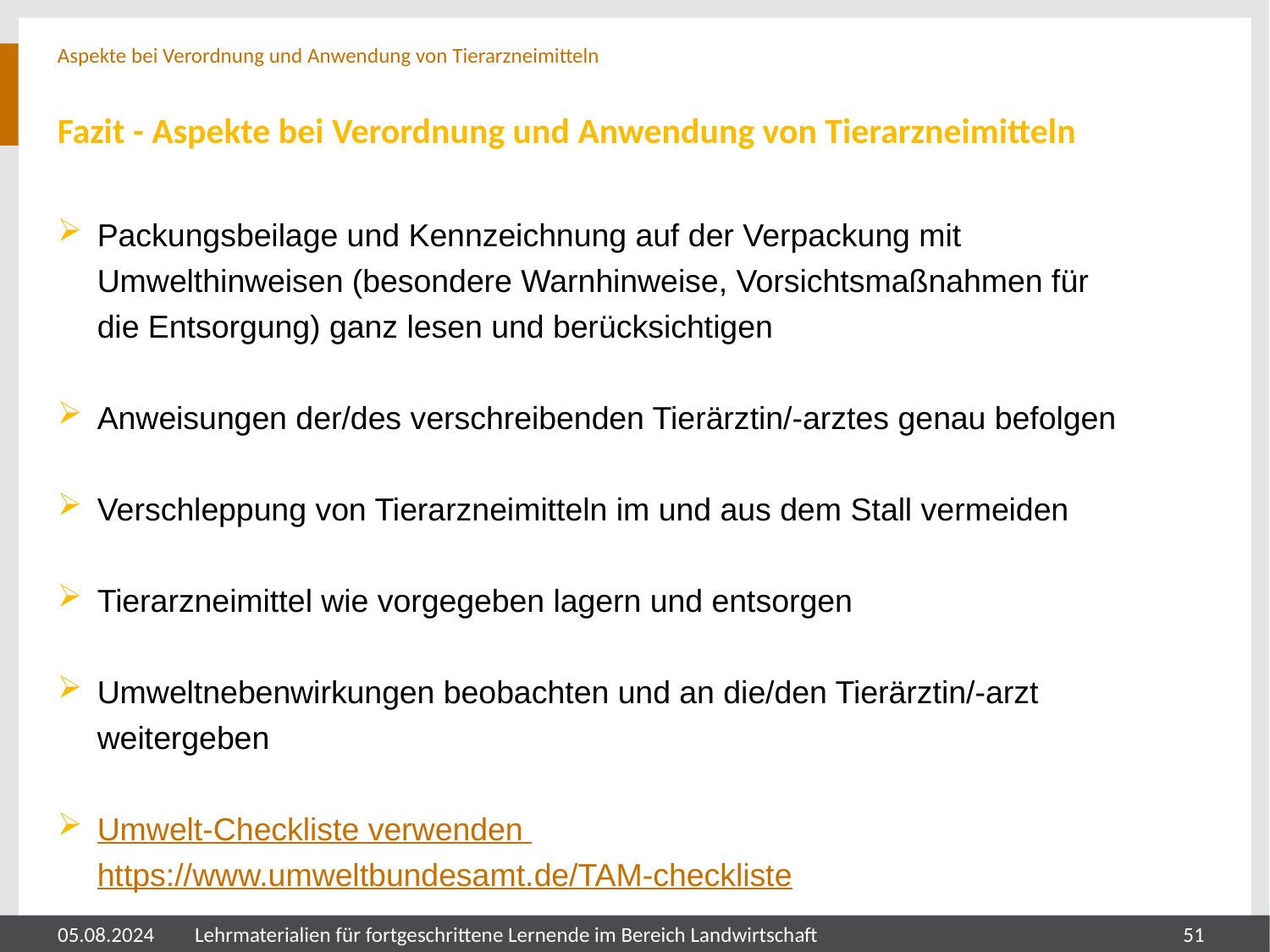

Aspekte bei Verordnung und Anwendung von Tierarzneimitteln
# Fazit - Aspekte bei Verordnung und Anwendung von Tierarzneimitteln
Packungsbeilage und Kennzeichnung auf der Verpackung mit Umwelthinweisen (besondere Warnhinweise, Vorsichtsmaßnahmen für die Entsorgung) ganz lesen und berücksichtigen

Anweisungen der/des verschreibenden Tierärztin/-arztes genau befolgen

Verschleppung von Tierarzneimitteln im und aus dem Stall vermeiden

Tierarzneimittel wie vorgegeben lagern und entsorgen

Umweltnebenwirkungen beobachten und an die/den Tierärztin/-arzt weitergeben

Umwelt-Checkliste verwenden
https://www.umweltbundesamt.de/TAM-checkliste

05.08.2024
Lehrmaterialien für fortgeschrittene Lernende im Bereich Landwirtschaft
51